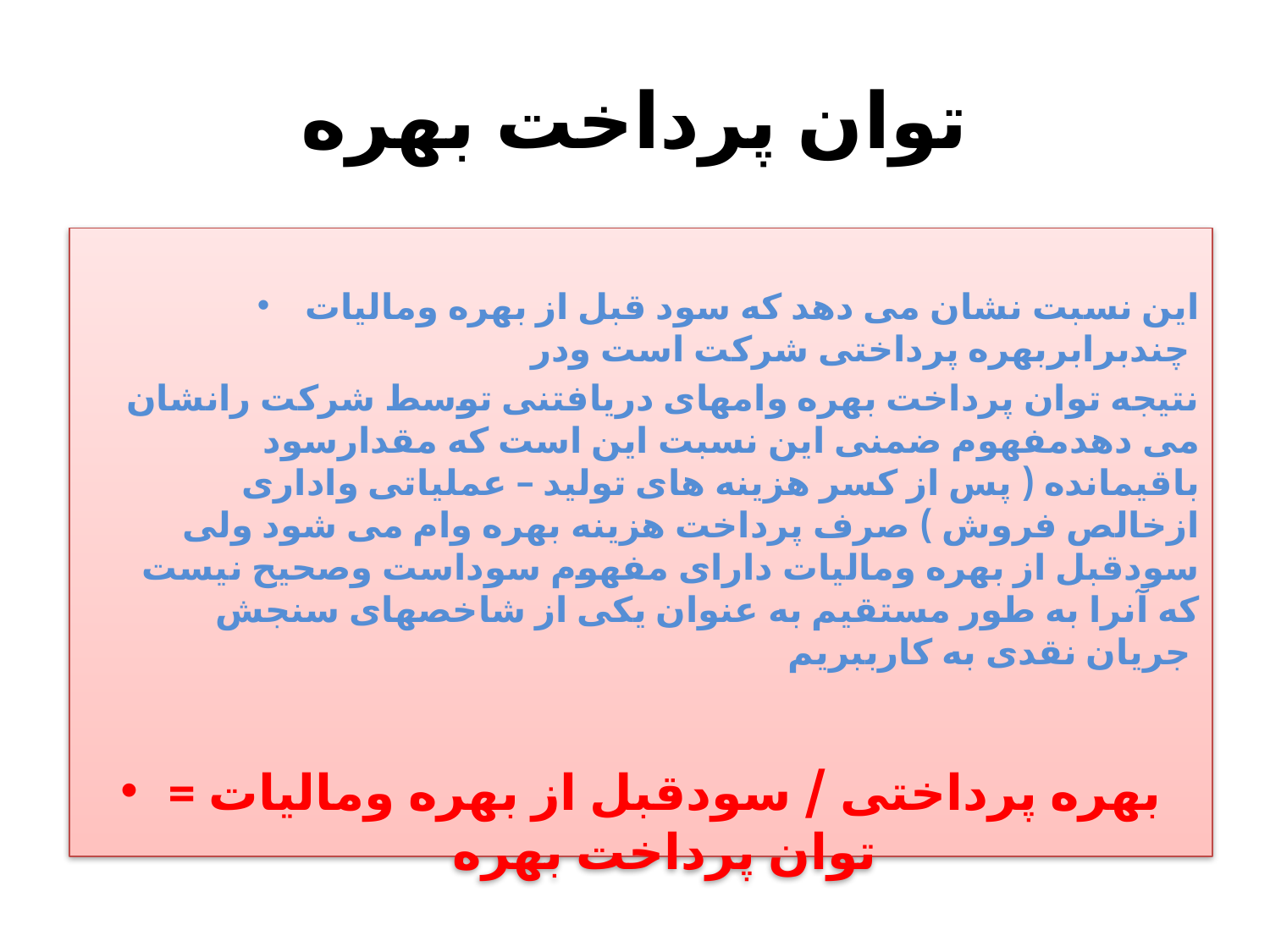

# توان پرداخت بهره

این نسبت نشان می دهد که سود قبل از بهره ومالیات چندبرابربهره پرداختی شرکت است ودر
نتیجه توان پرداخت بهره وامهای دریافتنی توسط شرکت رانشان می دهدمفهوم ضمنی این نسبت این است که مقدارسود باقیمانده ( پس از کسر هزینه های تولید – عملیاتی واداری ازخالص فروش ) صرف پرداخت هزینه بهره وام می شود ولی سودقبل از بهره ومالیات دارای مفهوم سوداست وصحیح نیست که آنرا به طور مستقیم به عنوان یکی از شاخصهای سنجش جریان نقدی به کارببریم

بهره پرداختی / سودقبل از بهره ومالیات = توان پرداخت بهره